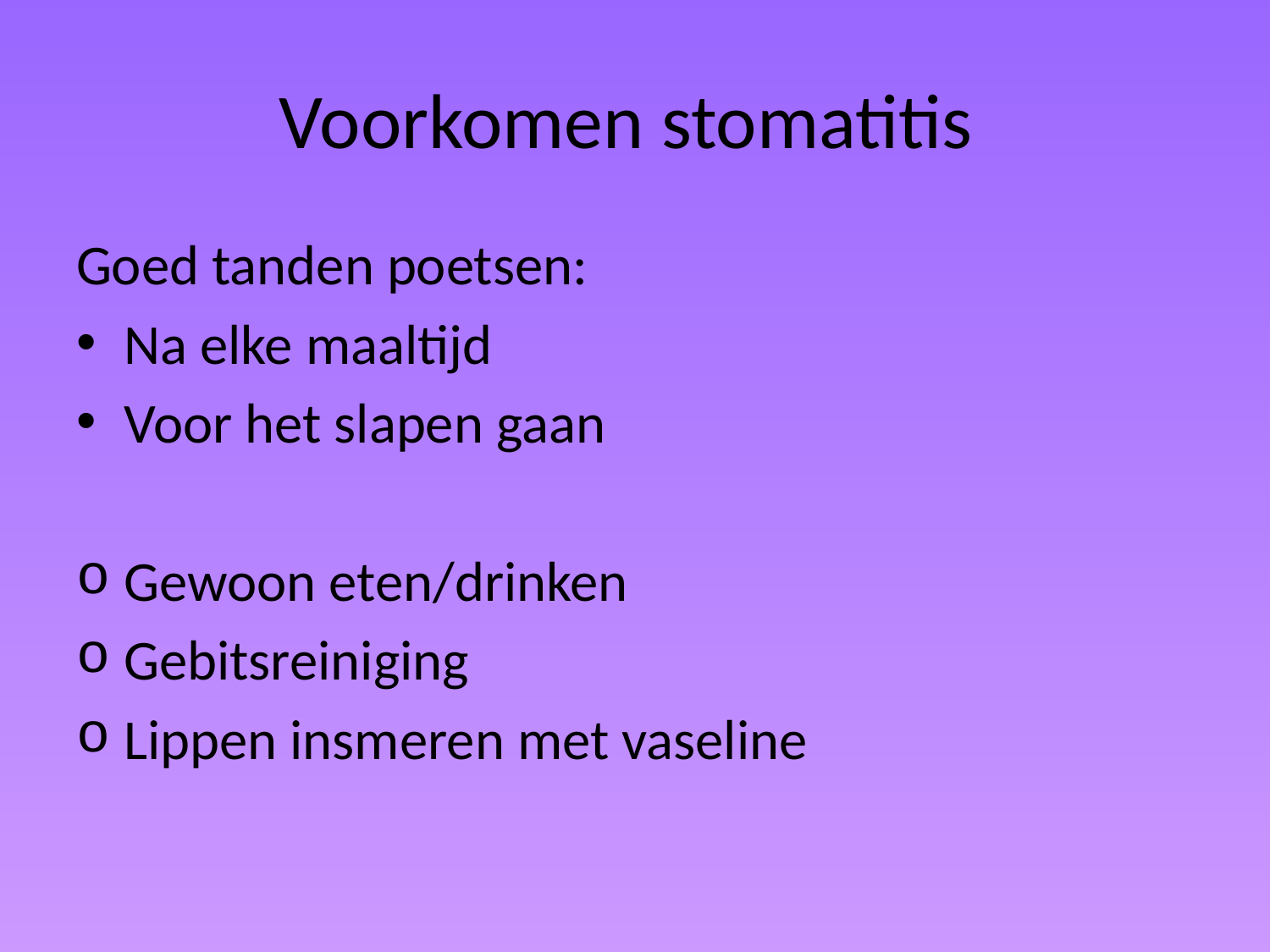

# Voorkomen stomatitis
Goed tanden poetsen:
Na elke maaltijd
Voor het slapen gaan

Gewoon eten/drinken
Gebitsreiniging
Lippen insmeren met vaseline